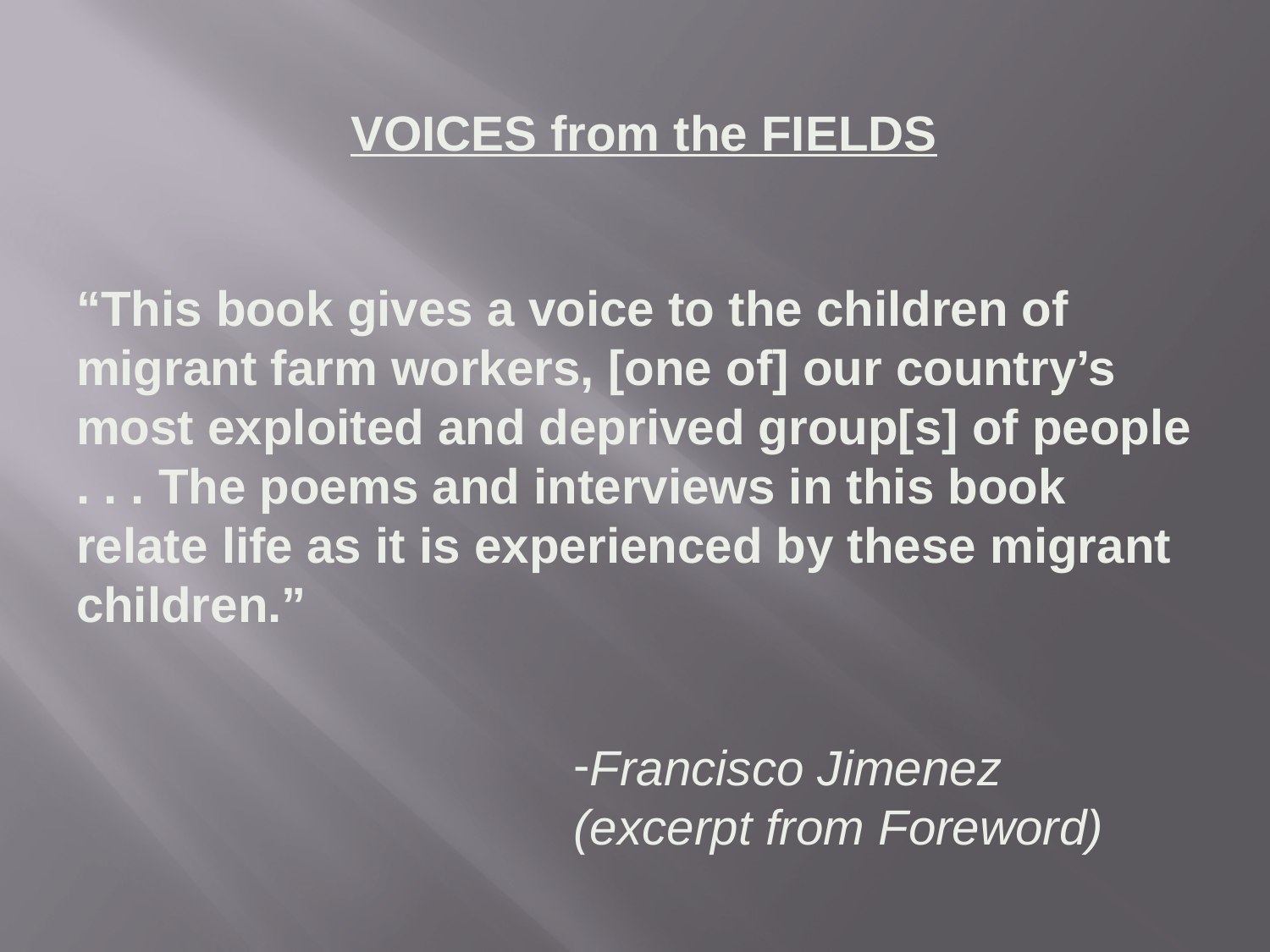

VOICES from the FIELDS

“This book gives a voice to the children of migrant farm workers, [one of] our country’s most exploited and deprived group[s] of people . . . The poems and interviews in this book relate life as it is experienced by these migrant children.”

Francisco Jimenez
(excerpt from Foreword)